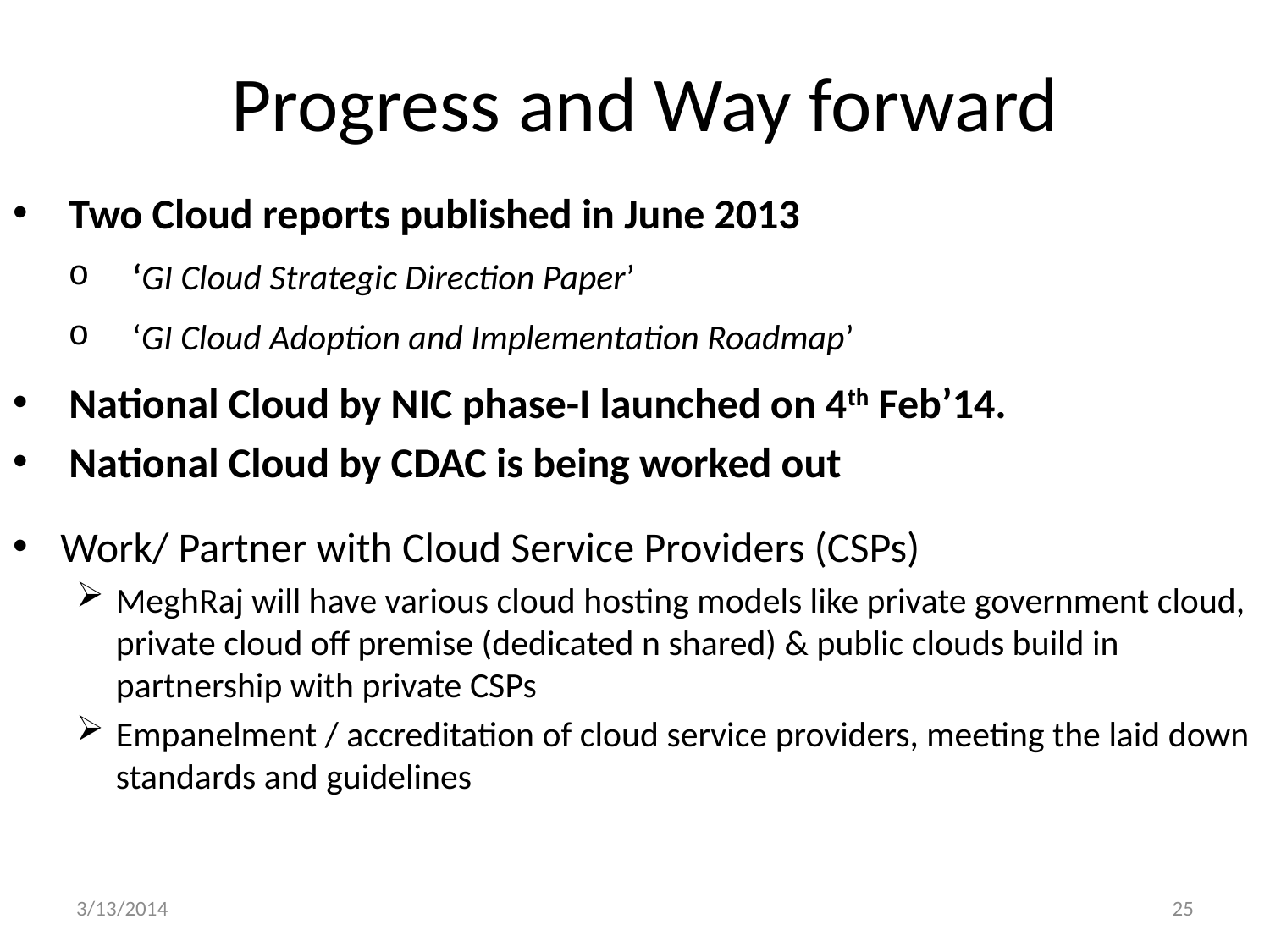

# Progress and Way forward
Two Cloud reports published in June 2013
 ‘GI Cloud Strategic Direction Paper’
 ‘GI Cloud Adoption and Implementation Roadmap’
National Cloud by NIC phase-I launched on 4th Feb’14.
National Cloud by CDAC is being worked out
Work/ Partner with Cloud Service Providers (CSPs)
MeghRaj will have various cloud hosting models like private government cloud, private cloud off premise (dedicated n shared) & public clouds build in partnership with private CSPs
Empanelment / accreditation of cloud service providers, meeting the laid down standards and guidelines
3/13/2014
25